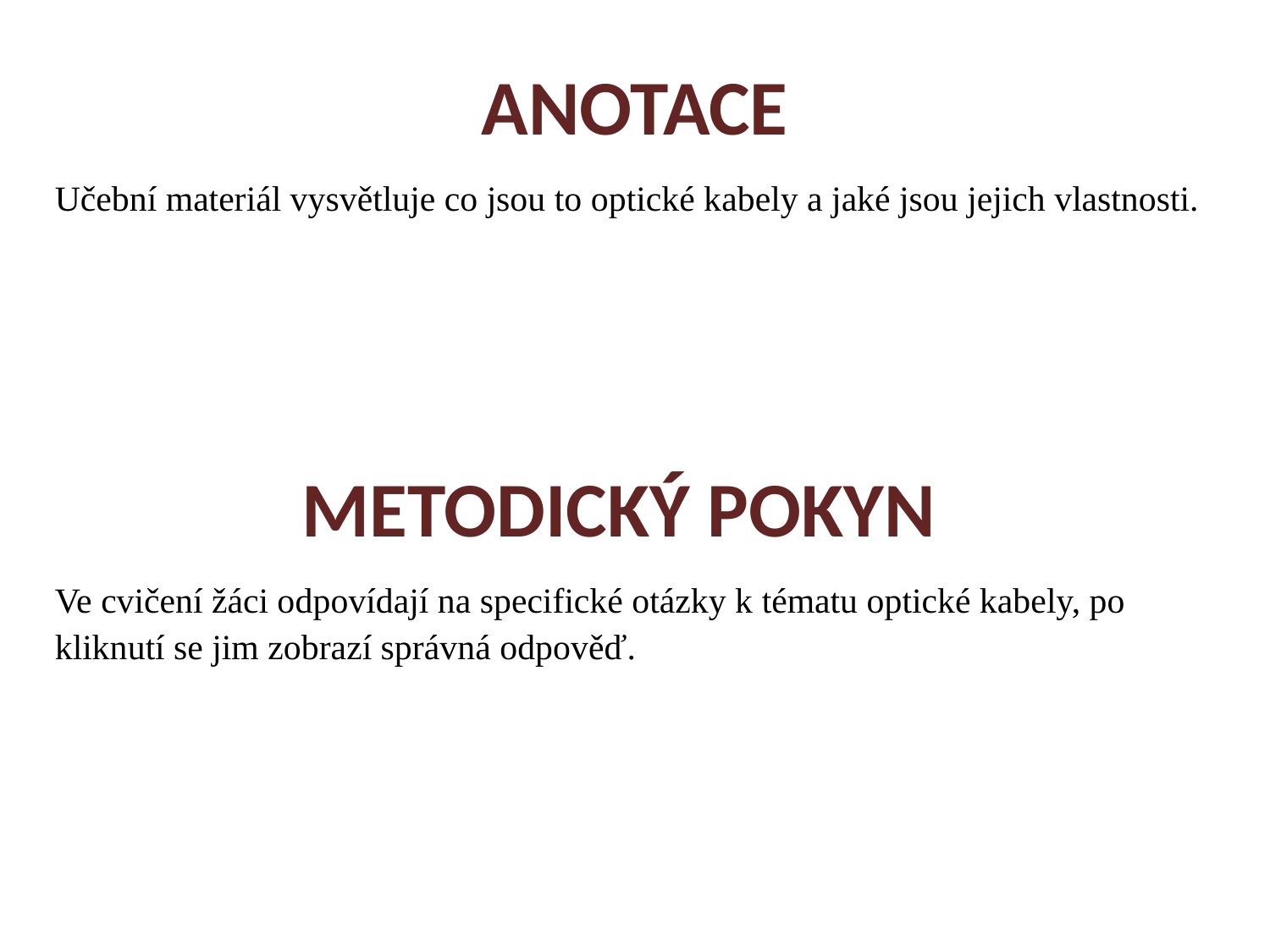

ANOTACE
Učební materiál vysvětluje co jsou to optické kabely a jaké jsou jejich vlastnosti.
METODICKÝ POKYN
Ve cvičení žáci odpovídají na specifické otázky k tématu optické kabely, po kliknutí se jim zobrazí správná odpověď.